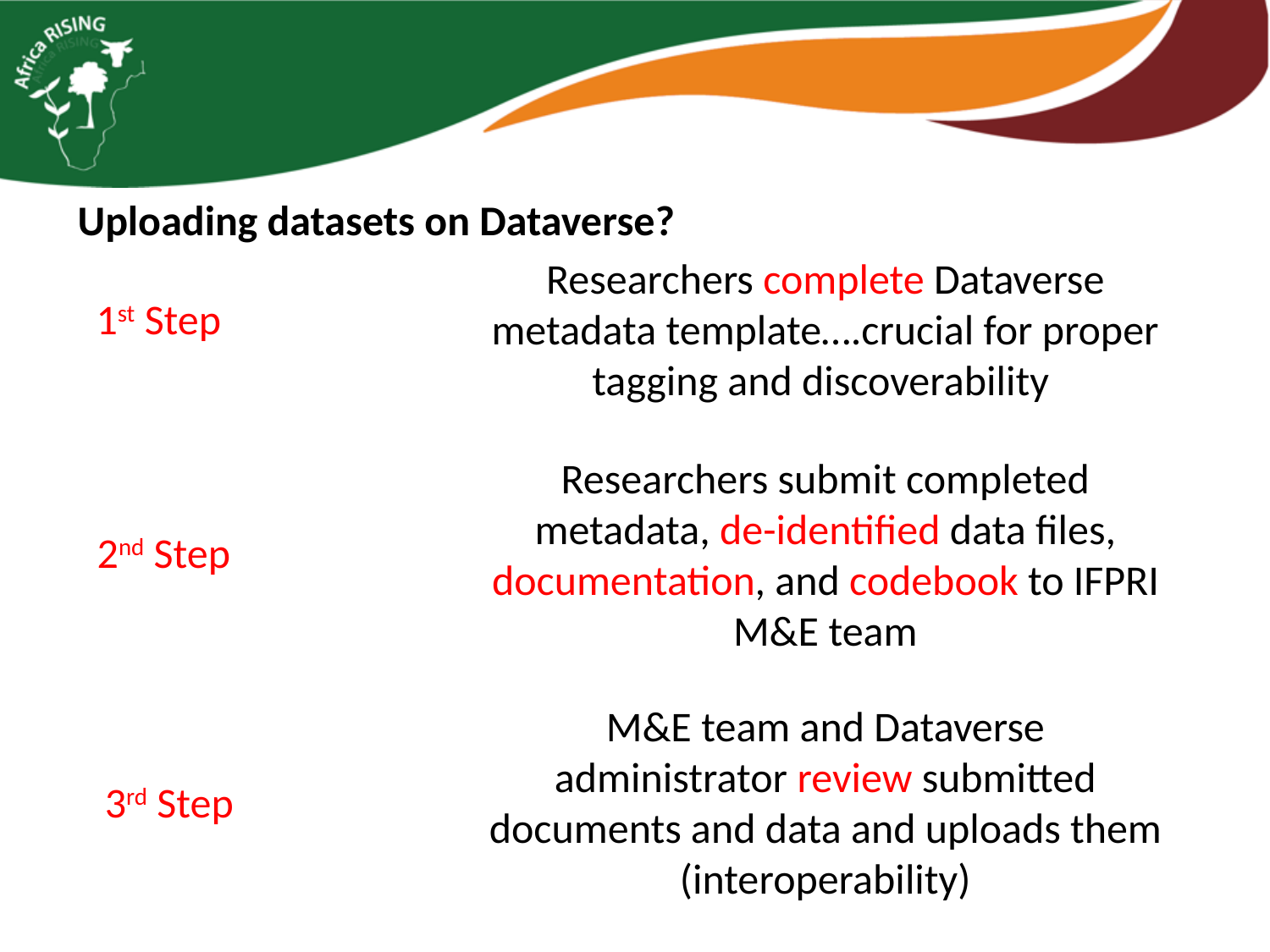

Uploading datasets on Dataverse?
Researchers complete Dataverse metadata template….crucial for proper tagging and discoverability
1st Step
Researchers submit completed metadata, de-identified data files, documentation, and codebook to IFPRI  M&E team
2nd Step
M&E team and Dataverse administrator review submitted documents and data and uploads them (interoperability)
3rd Step